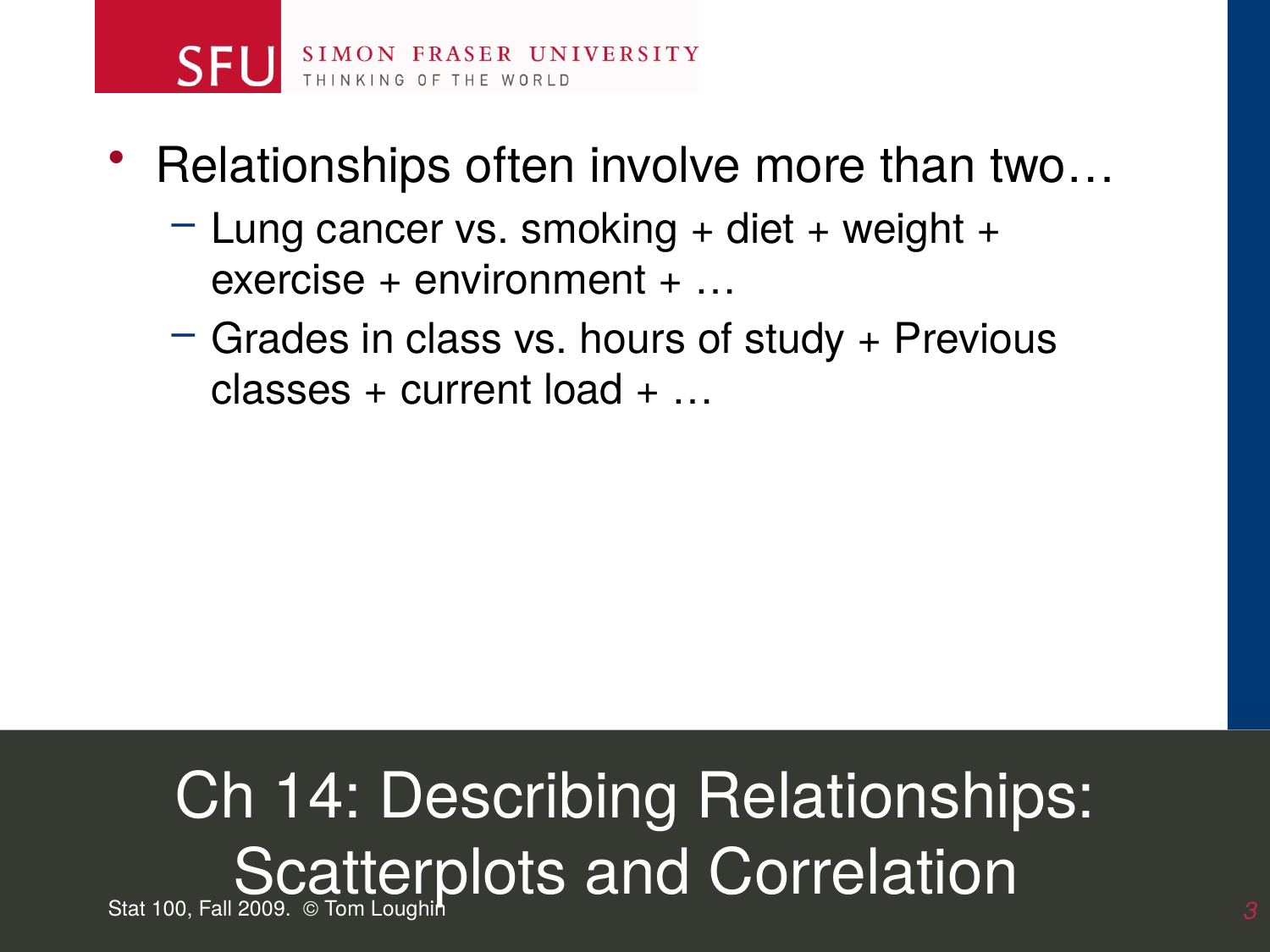

Relationships often involve more than two…
Lung cancer vs. smoking + diet + weight + exercise + environment + …
Grades in class vs. hours of study + Previous classes + current load + …

# Ch 14: Describing Relationships: Scatterplots and Correlation
Stat 100, Fall 2009.  © Tom Loughin
3